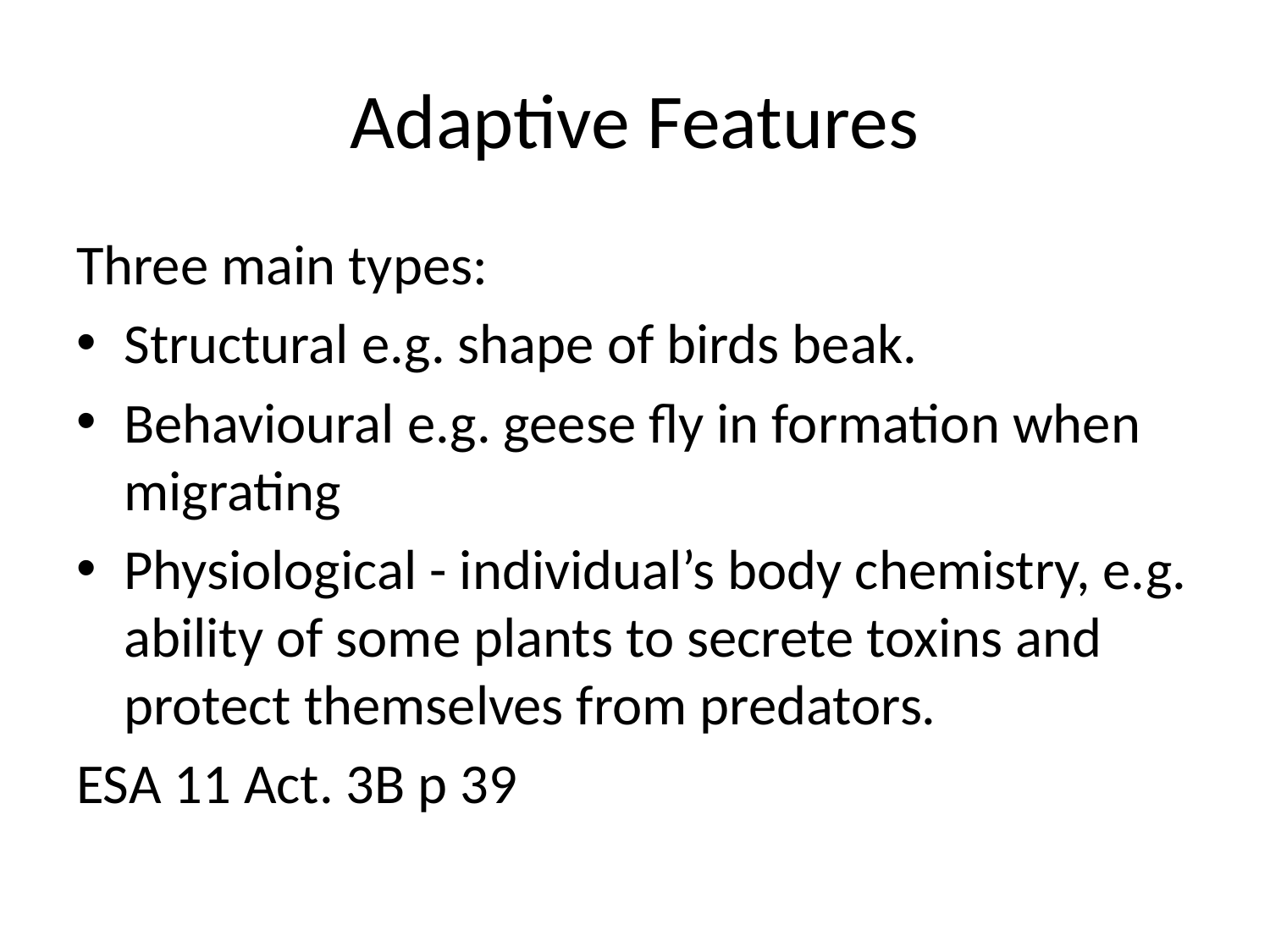

# Adaptive Features
Three main types:
Structural e.g. shape of birds beak.
Behavioural e.g. geese fly in formation when migrating
Physiological - individual’s body chemistry, e.g. ability of some plants to secrete toxins and protect themselves from predators.
ESA 11 Act. 3B p 39